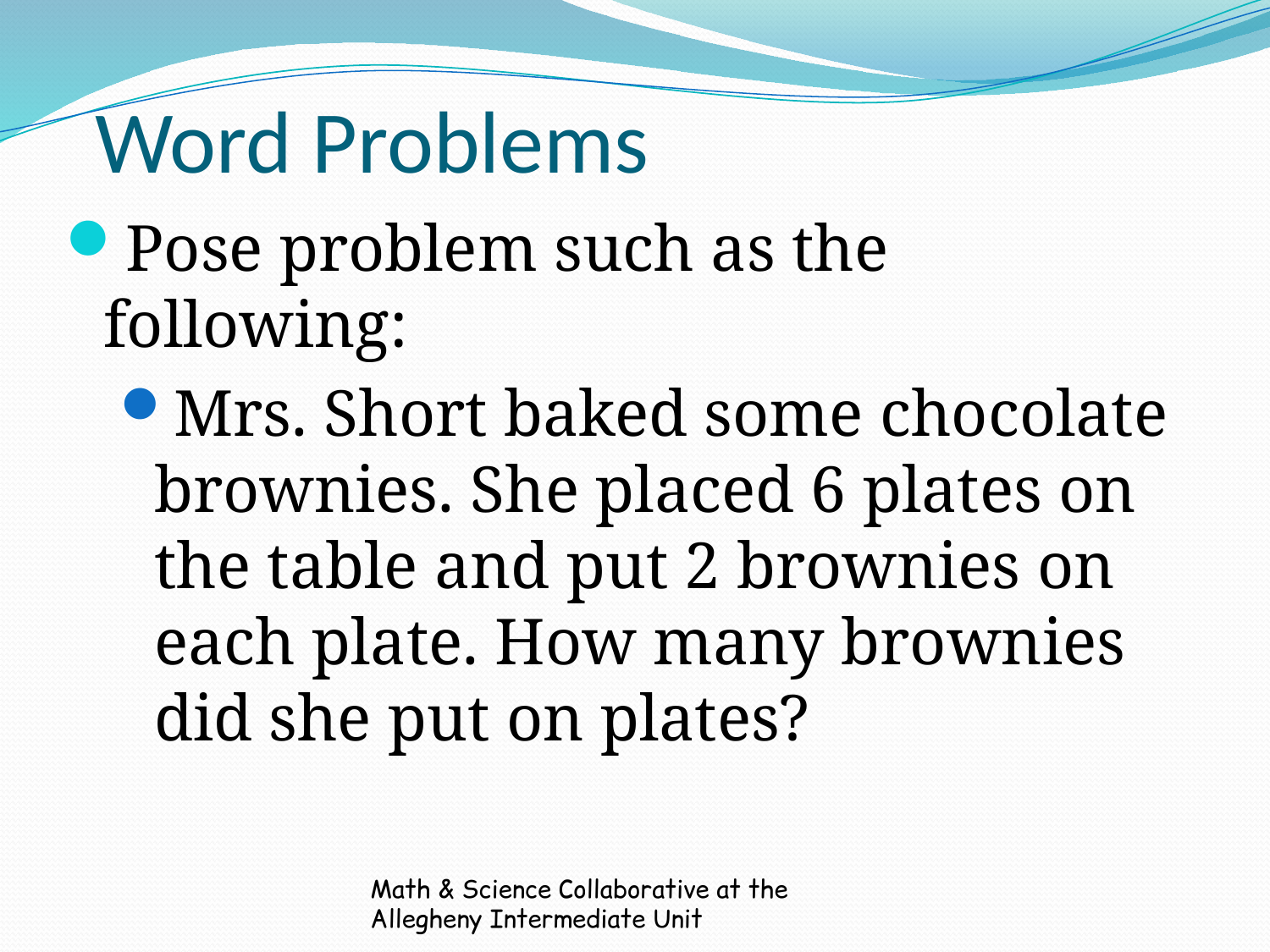

# Word Problems
Pose problem such as the following:
Mrs. Short baked some chocolate brownies. She placed 6 plates on the table and put 2 brownies on each plate. How many brownies did she put on plates?

Math & Science Collaborative at the Allegheny Intermediate Unit